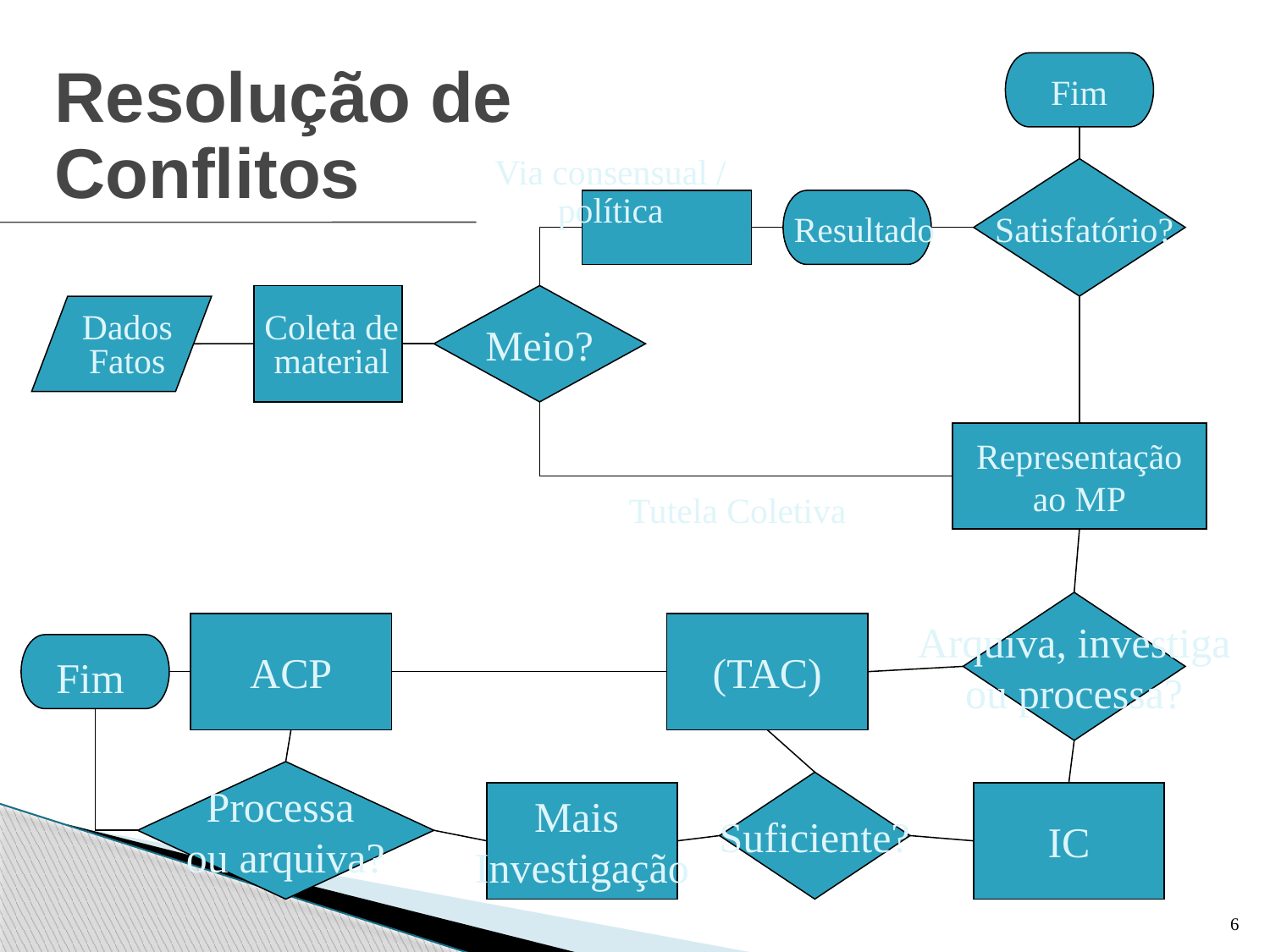

# Resolução de Conflitos

Fim
Via consensual / política

Resultado
Satisfatório?

Meio?

Dados
Fatos
Coleta de
material
Representação
ao MP
Tutela Coletiva
Arquiva, investiga
ou processa?
ACP
(TAC)

Fim
Processa
ou arquiva?
Suficiente?
Mais
Investigação
IC
6